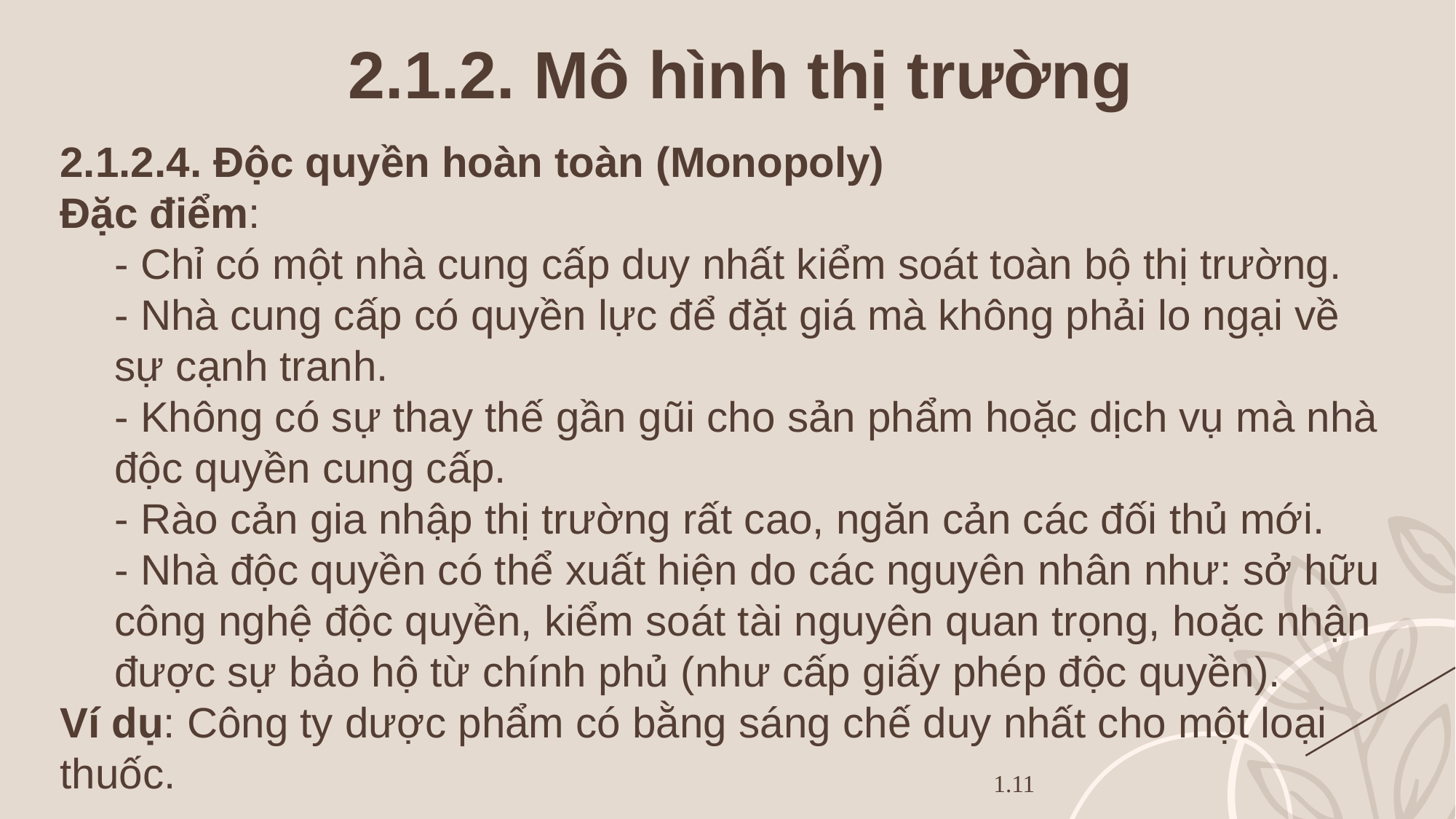

2.1.2. Mô hình thị trường

2.1.2.4. Độc quyền hoàn toàn (Monopoly)
Đặc điểm:
- Chỉ có một nhà cung cấp duy nhất kiểm soát toàn bộ thị trường.
- Nhà cung cấp có quyền lực để đặt giá mà không phải lo ngại về sự cạnh tranh.
- Không có sự thay thế gần gũi cho sản phẩm hoặc dịch vụ mà nhà độc quyền cung cấp.
- Rào cản gia nhập thị trường rất cao, ngăn cản các đối thủ mới.
- Nhà độc quyền có thể xuất hiện do các nguyên nhân như: sở hữu công nghệ độc quyền, kiểm soát tài nguyên quan trọng, hoặc nhận được sự bảo hộ từ chính phủ (như cấp giấy phép độc quyền).
Ví dụ: Công ty dược phẩm có bằng sáng chế duy nhất cho một loại thuốc.
1.11